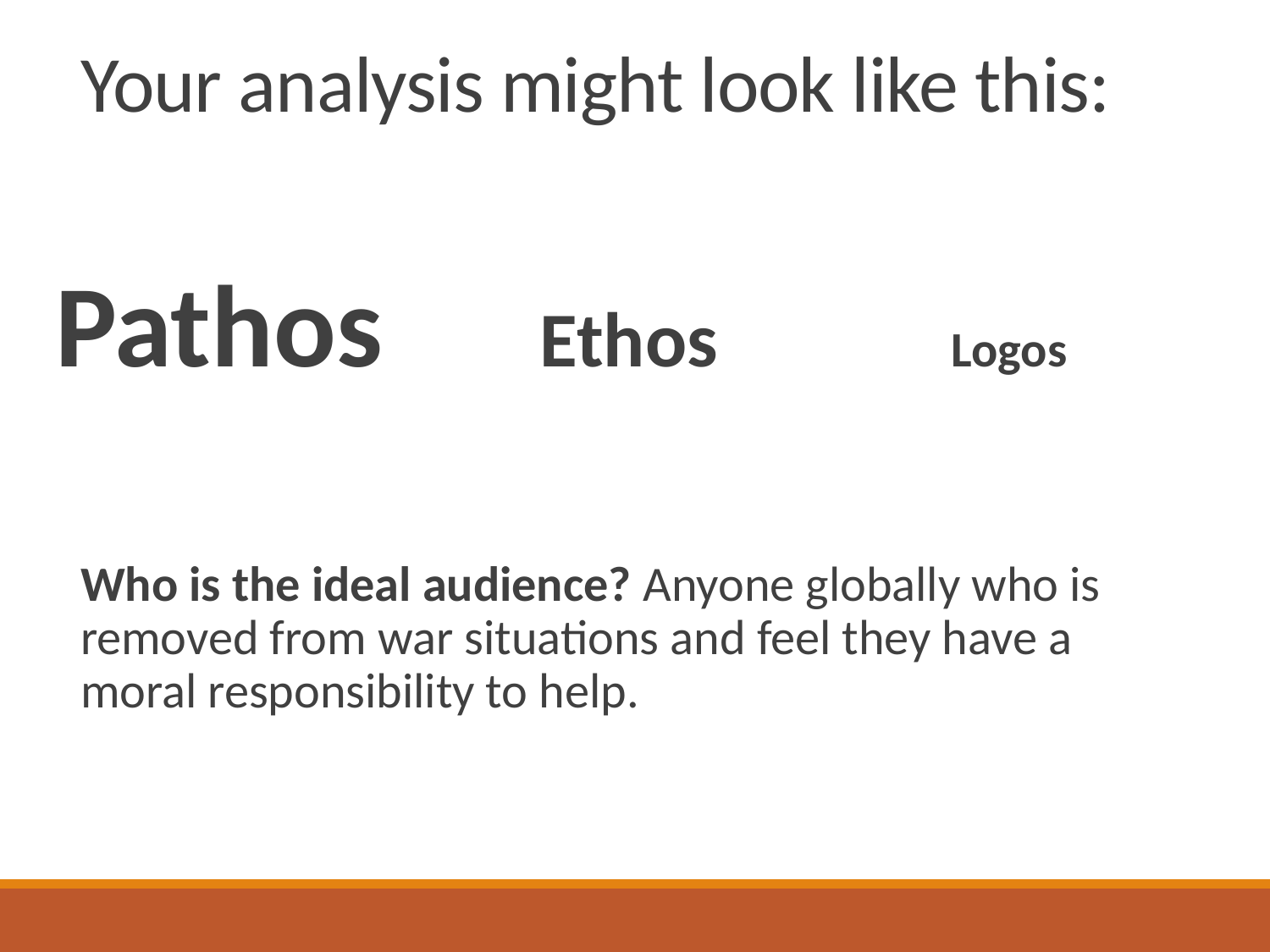

# Your analysis might look like this:

Pathos              Ethos                   Logos

Who is the ideal audience? Anyone globally who is removed from war situations and feel they have a moral responsibility to help.